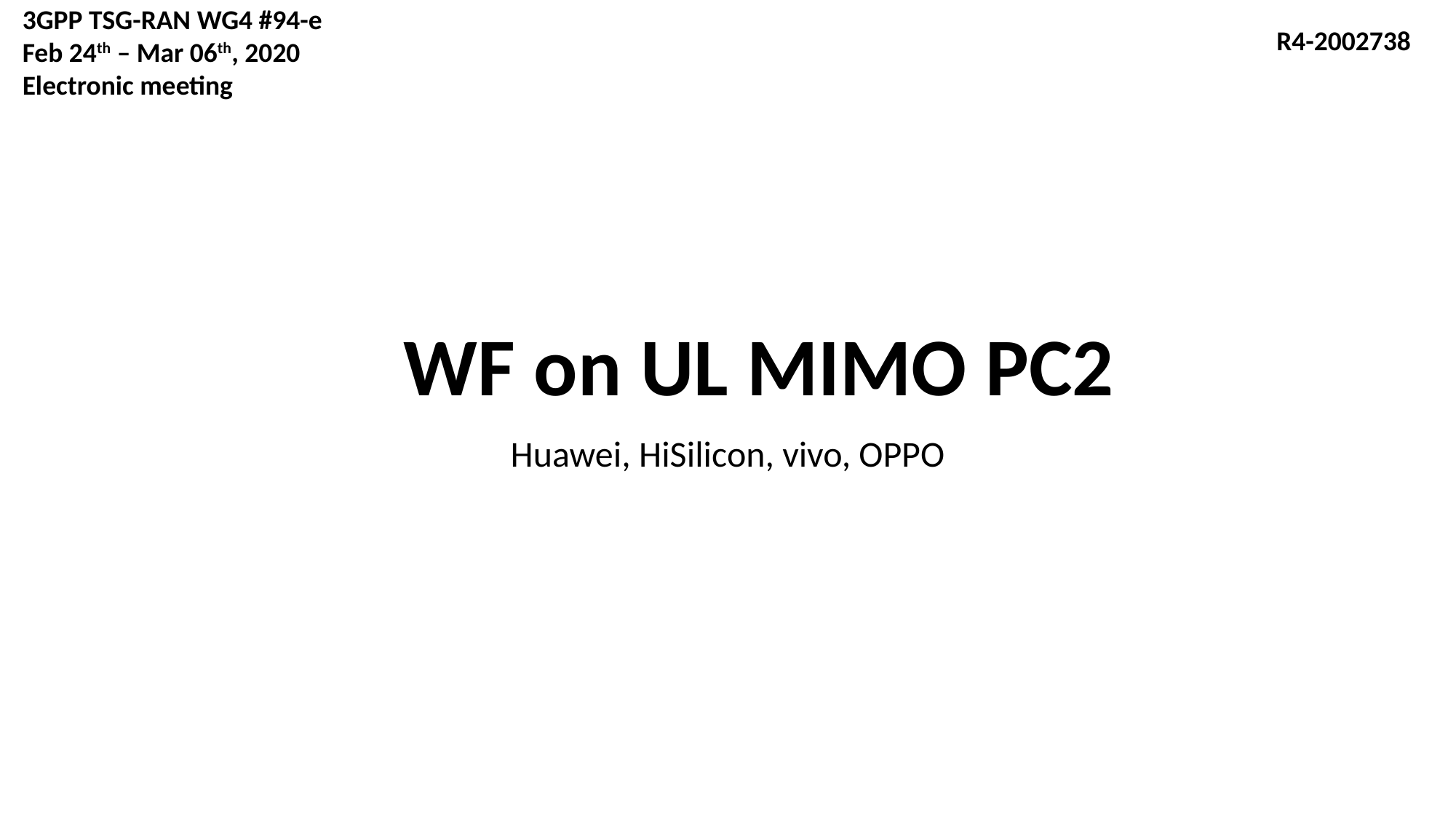

3GPP TSG-RAN WG4 #94-e
Feb 24th – Mar 06th, 2020
Electronic meeting
R4-2002738
# WF on UL MIMO PC2
Huawei, HiSilicon, vivo, OPPO